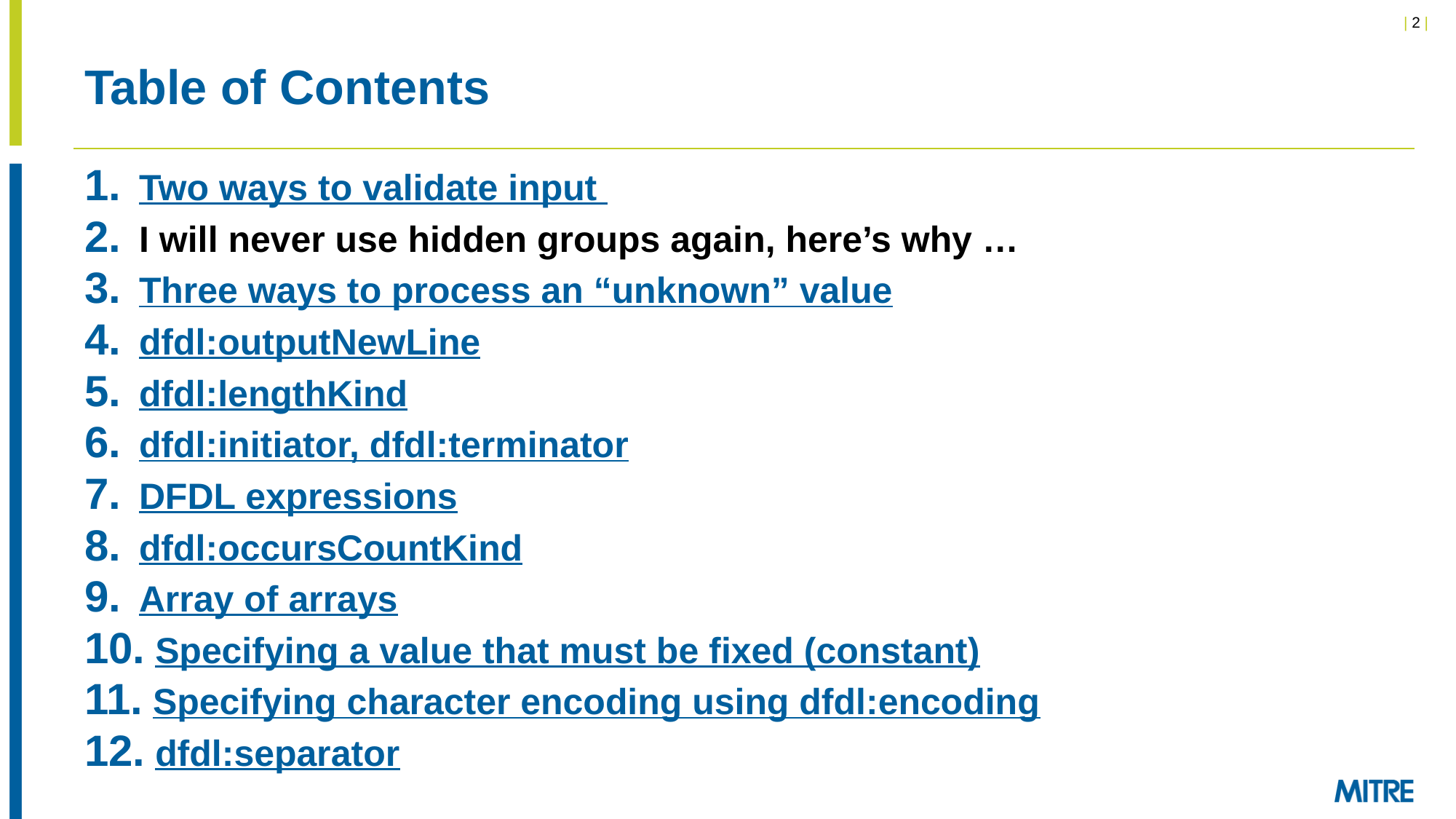

# Table of Contents
Two ways to validate input
I will never use hidden groups again, here’s why …
Three ways to process an “unknown” value
dfdl:outputNewLine
dfdl:lengthKind
dfdl:initiator, dfdl:terminator
DFDL expressions
dfdl:occursCountKind
Array of arrays
 Specifying a value that must be fixed (constant)
 Specifying character encoding using dfdl:encoding
 dfdl:separator